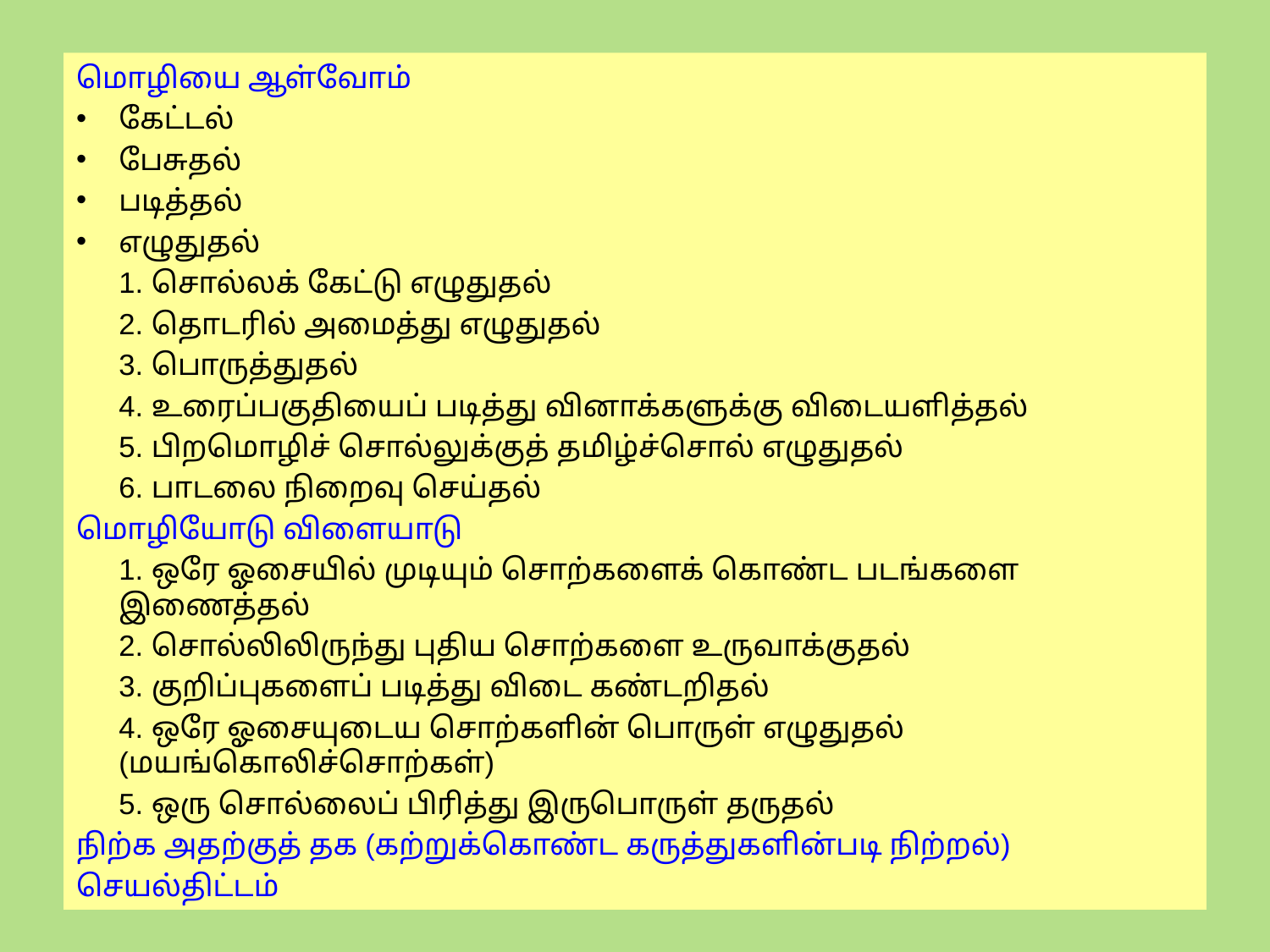

மொழியை ஆள்வோம்
கேட்டல்
பேசுதல்
படித்தல்
எழுதுதல்
	1. சொல்லக் கேட்டு எழுதுதல்
	2. தொடரில் அமைத்து எழுதுதல்
	3. பொருத்துதல்
	4. உரைப்பகுதியைப் படித்து வினாக்களுக்கு விடையளித்தல்
	5. பிறமொழிச் சொல்லுக்குத் தமிழ்ச்சொல் எழுதுதல்
	6. பாடலை நிறைவு செய்தல்
மொழியோடு விளையாடு
	1. ஒரே ஓசையில் முடியும் சொற்களைக் கொண்ட படங்களை இணைத்தல்
	2. சொல்லிலிருந்து புதிய சொற்களை உருவாக்குதல்
	3. குறிப்புகளைப் படித்து விடை கண்டறிதல்
	4. ஒரே ஓசையுடைய சொற்களின் பொருள் எழுதுதல் (மயங்கொலிச்சொற்கள்)
	5. ஒரு சொல்லைப் பிரித்து இருபொருள் தருதல்
நிற்க அதற்குத் தக (கற்றுக்கொண்ட கருத்துகளின்படி நிற்றல்)
செயல்திட்டம்